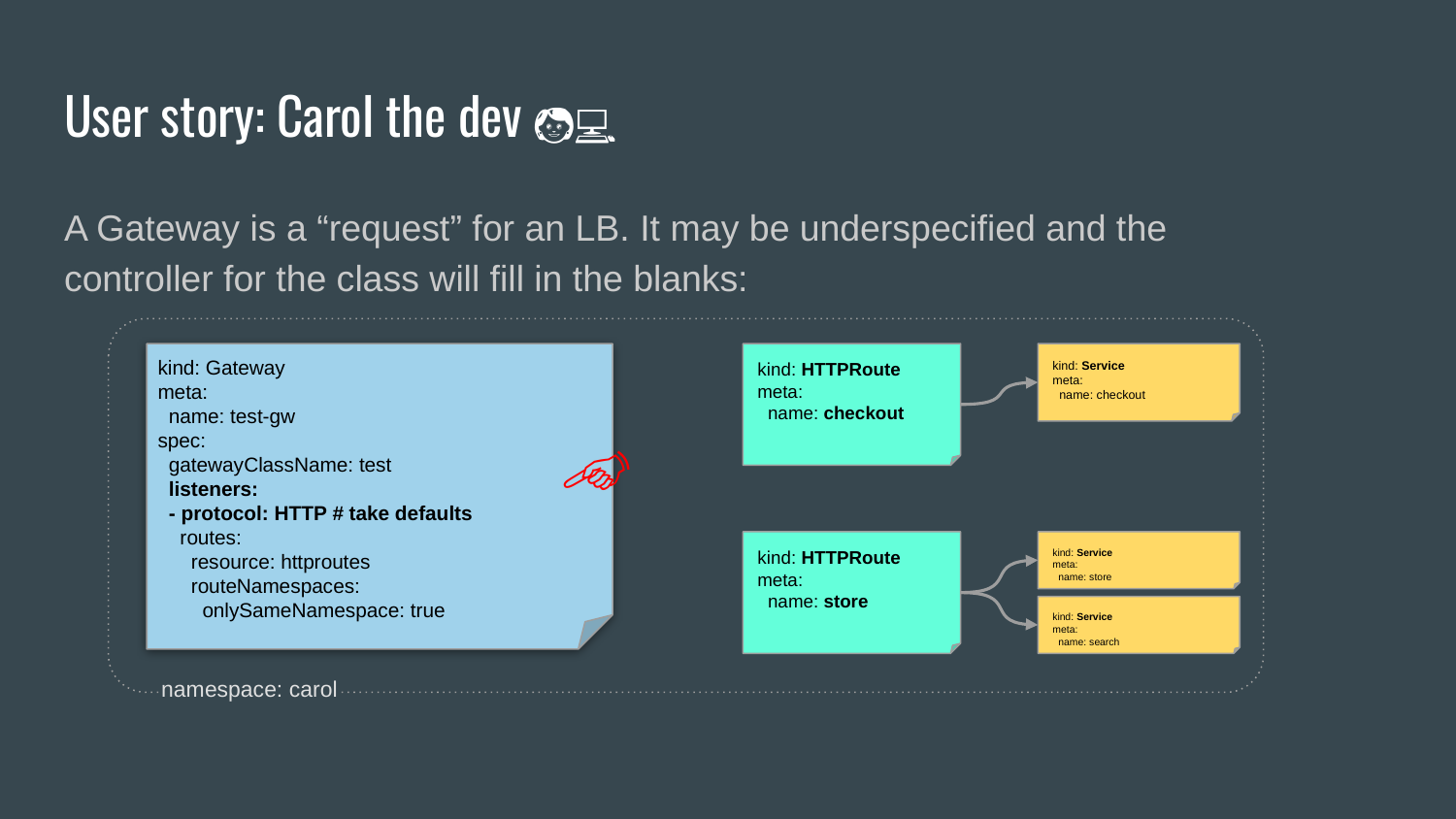

# User story: Carol the dev 👩‍💻
A Gateway is a “request” for an LB. It may be underspecified and the controller for the class will fill in the blanks:

kind: HTTPRoute
meta:
  name: checkout
kind: Service
meta:
  name: checkout
kind: Gateway
meta:
  name: test-gw
spec:
  gatewayClassName: test
  listeners:
  - protocol: HTTP # take defaults
    routes:
      resource: httproutes
      routeNamespaces:
        onlySameNamespace: true
☝
kind: HTTPRoute
meta:
  name: store

kind: Service
meta:
  name: store
kind: Service
meta:
  name: search
namespace: carol